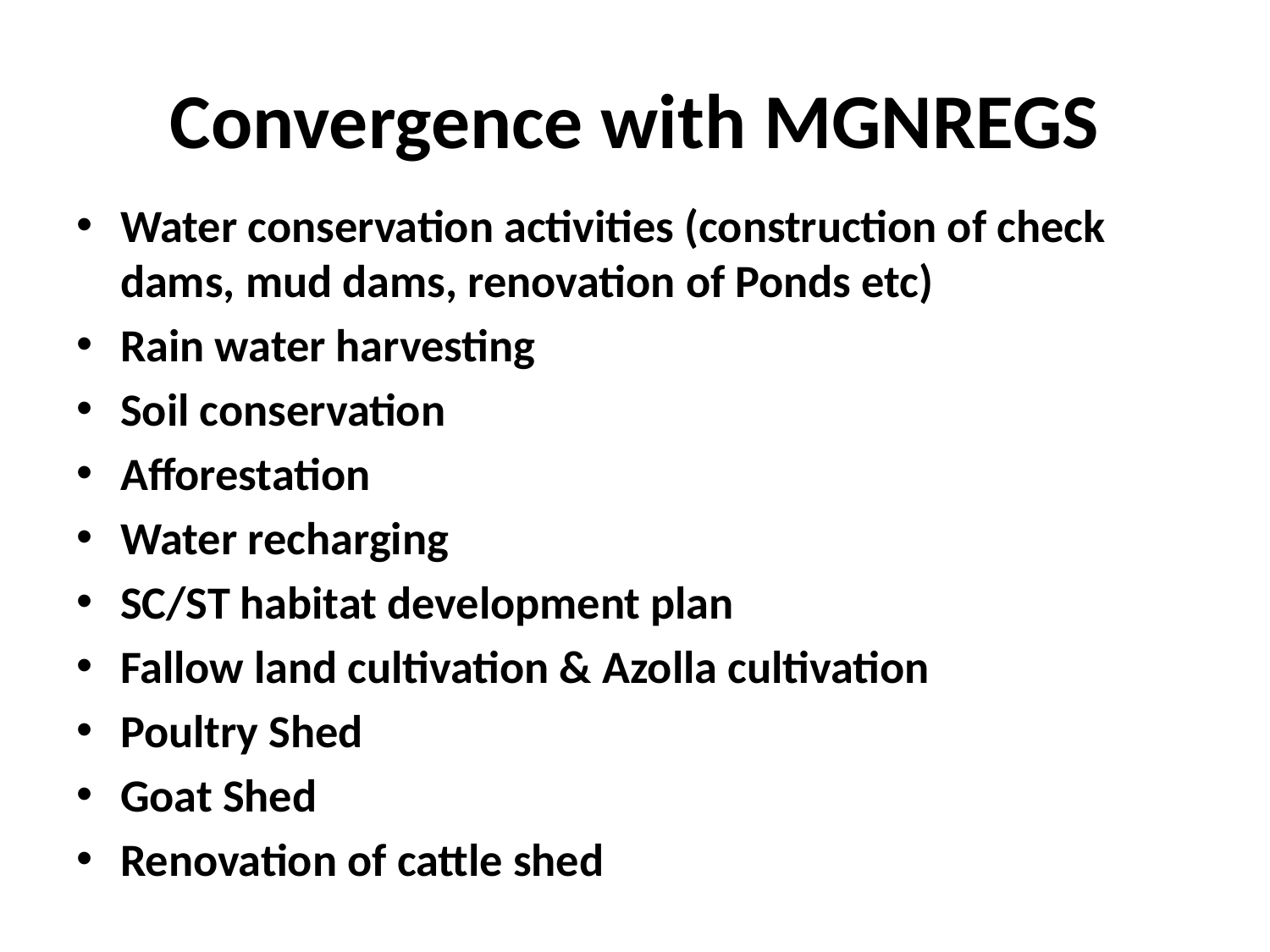

# Convergence with MGNREGS
Water conservation activities (construction of check dams, mud dams, renovation of Ponds etc)
Rain water harvesting
Soil conservation
Afforestation
Water recharging
SC/ST habitat development plan
Fallow land cultivation & Azolla cultivation
Poultry Shed
Goat Shed
Renovation of cattle shed